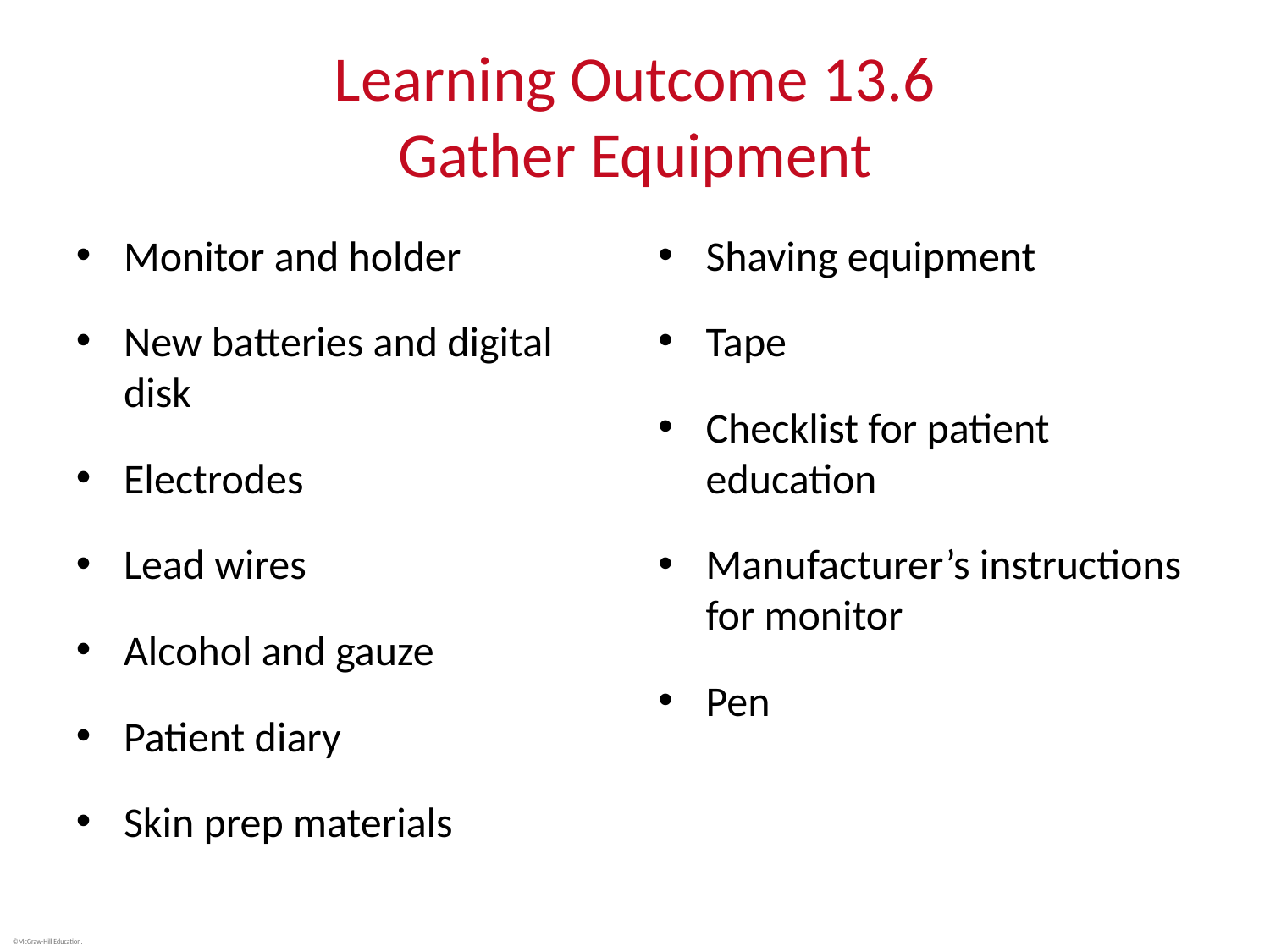

# Learning Outcome 13.6 Gather Equipment
Monitor and holder
New batteries and digital disk
Electrodes
Lead wires
Alcohol and gauze
Patient diary
Skin prep materials

Shaving equipment
Tape
Checklist for patient education
Manufacturer’s instructions for monitor
Pen